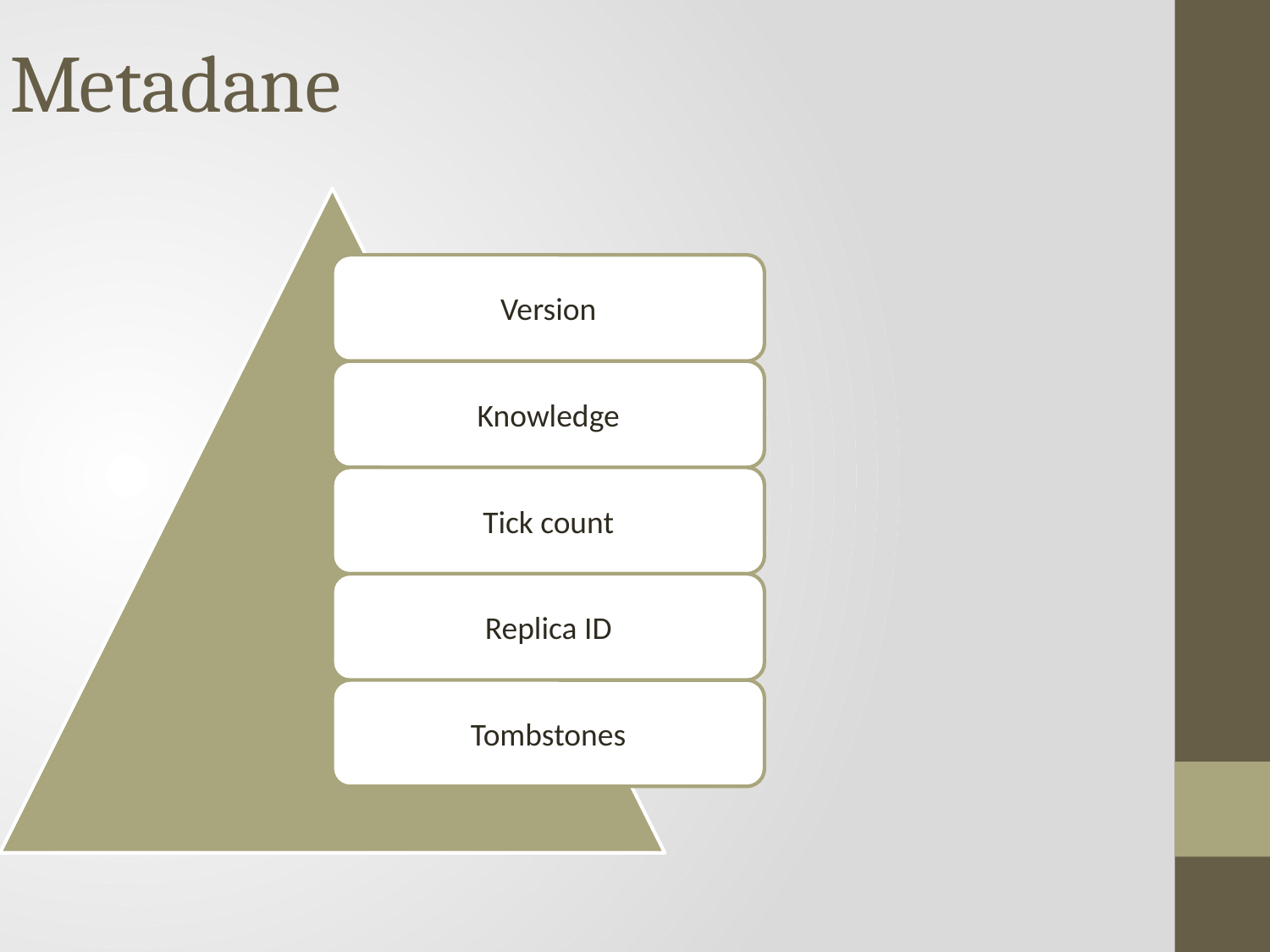

Metadane
Version
Knowledge
Tick count
Replica ID
Tombstones